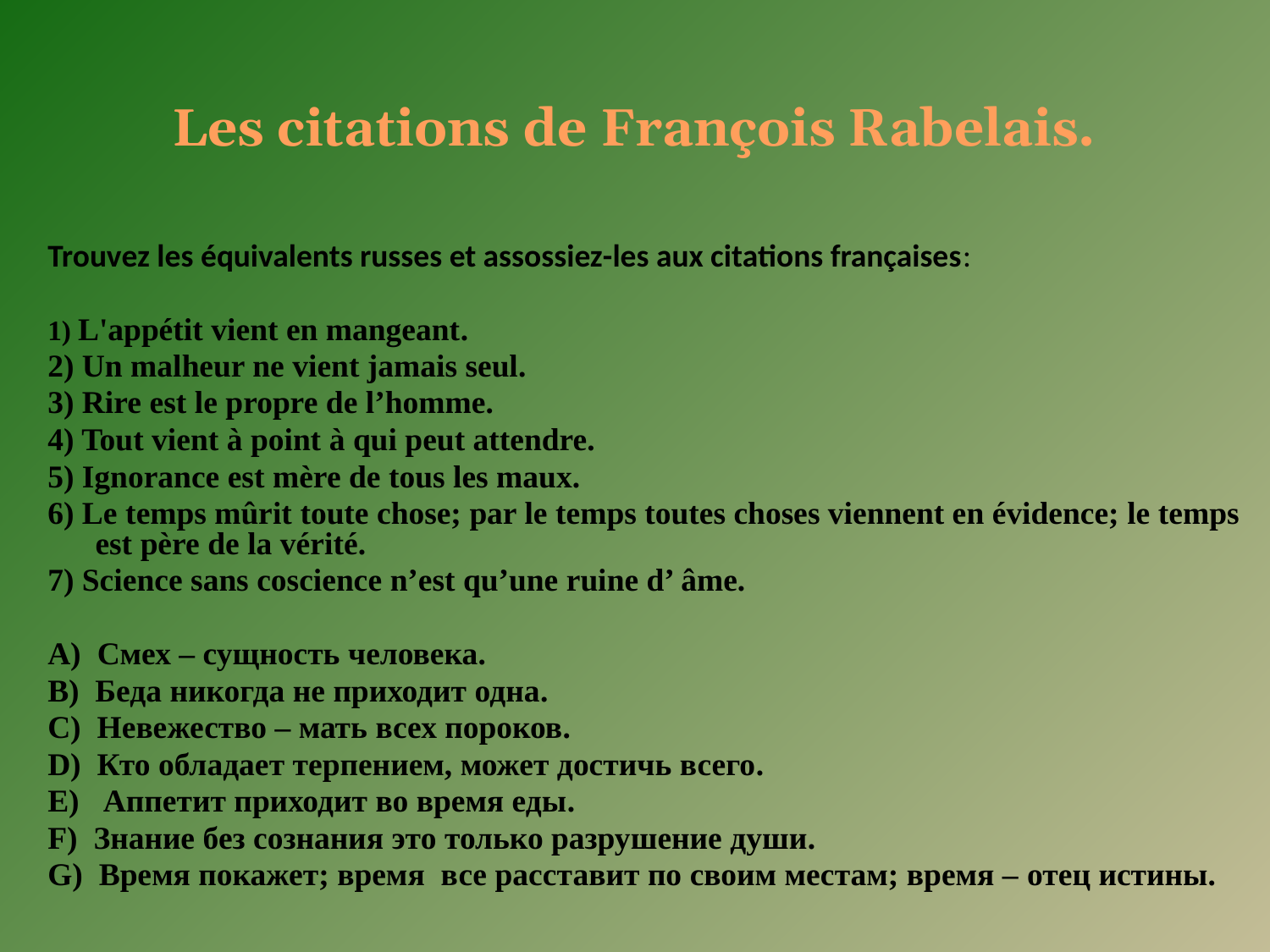

# Les citations de François Rabelais.
Trouvez les équivalents russes et assossiez-les aux citations françaises:

1) L'appétit vient en mangeant.
2) Un malheur ne vient jamais seul.
3) Rire est le propre de l’homme.
4) Tout vient à point à qui peut attendre.
5) Ignorance est mère de tous les maux.
6) Le temps mûrit toute chose; par le temps toutes choses viennent en évidence; le temps est père de la vérité.
7) Science sans coscience n’est qu’une ruine d’ âme.

А)  Смех – сущность человека.
B)  Беда никогда не приходит одна.
C)  Невежество – мать всех пороков.
D)  Кто обладает терпением, может достичь всего.
E)   Аппетит приходит во время еды.
F)  Знание без сознания это только разрушение души.
G)  Время покажет; время  все расставит по своим местам; время – отец истины.